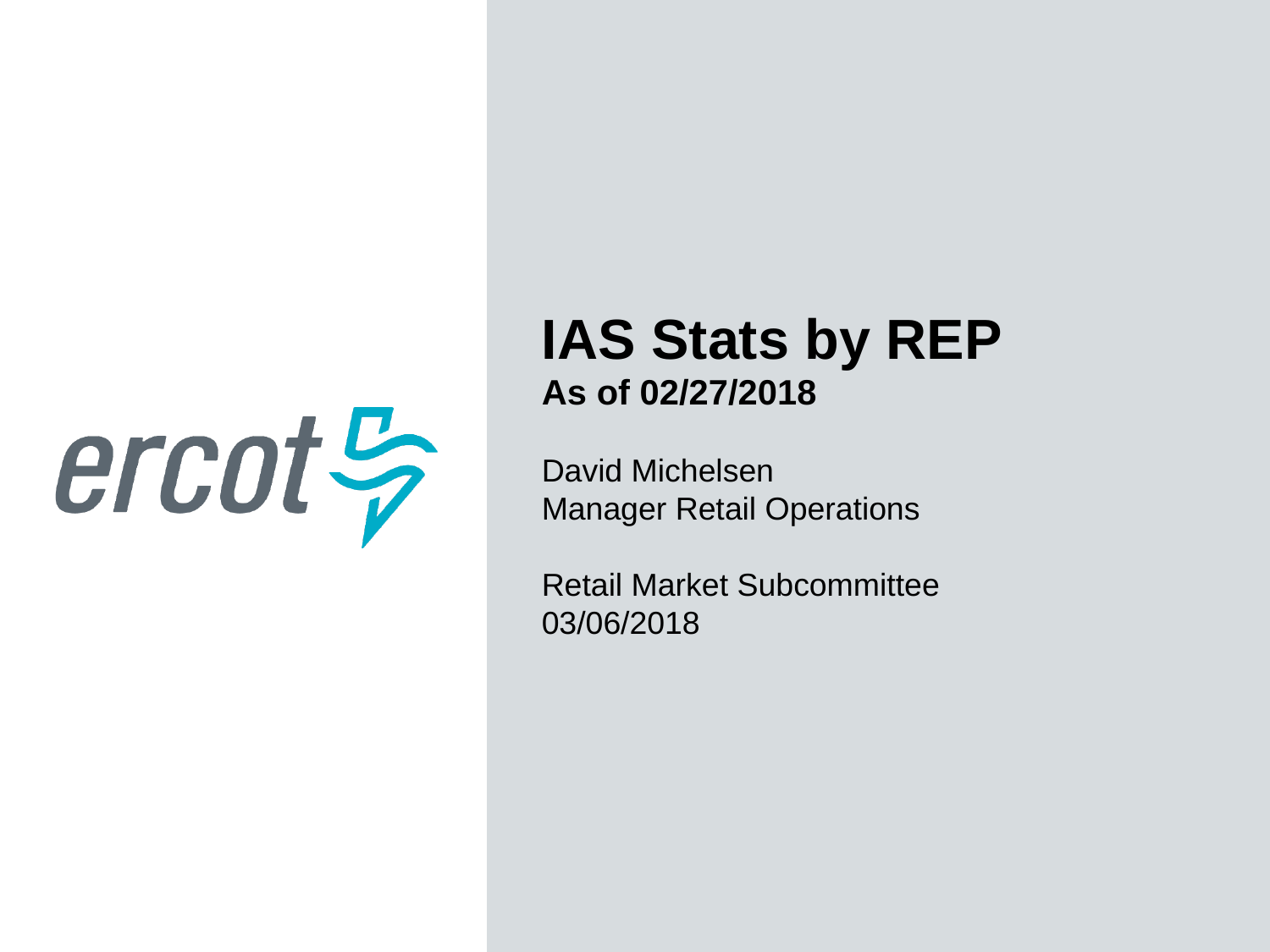

IAS Stats by REP
As of 02/27/2018

David Michelsen
Manager Retail Operations

Retail Market Subcommittee
03/06/2018